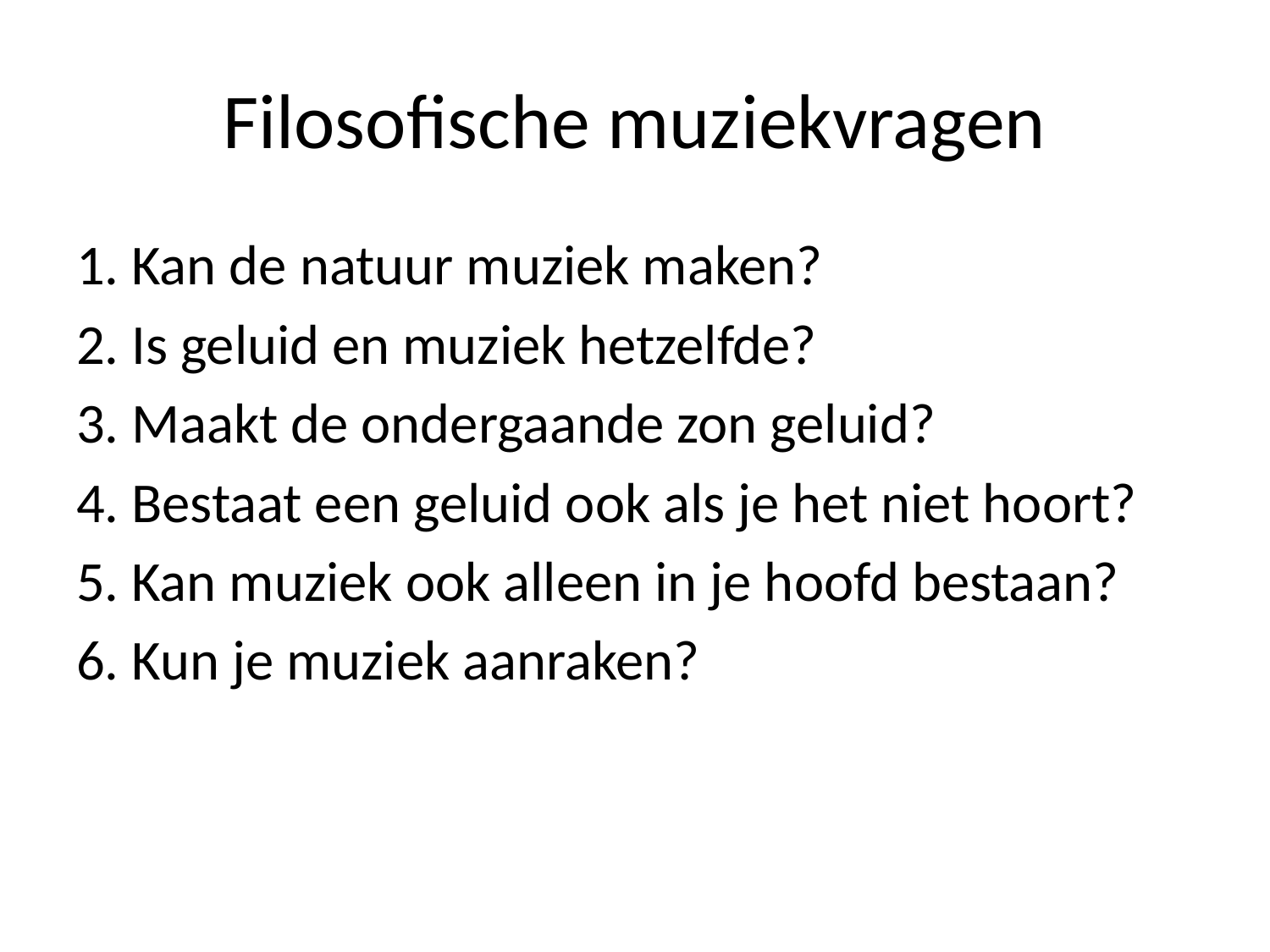

# Filosofische muziekvragen
1. Kan de natuur muziek maken?
2. Is geluid en muziek hetzelfde?
3. Maakt de ondergaande zon geluid?
4. Bestaat een geluid ook als je het niet hoort?
5. Kan muziek ook alleen in je hoofd bestaan?
6. Kun je muziek aanraken?